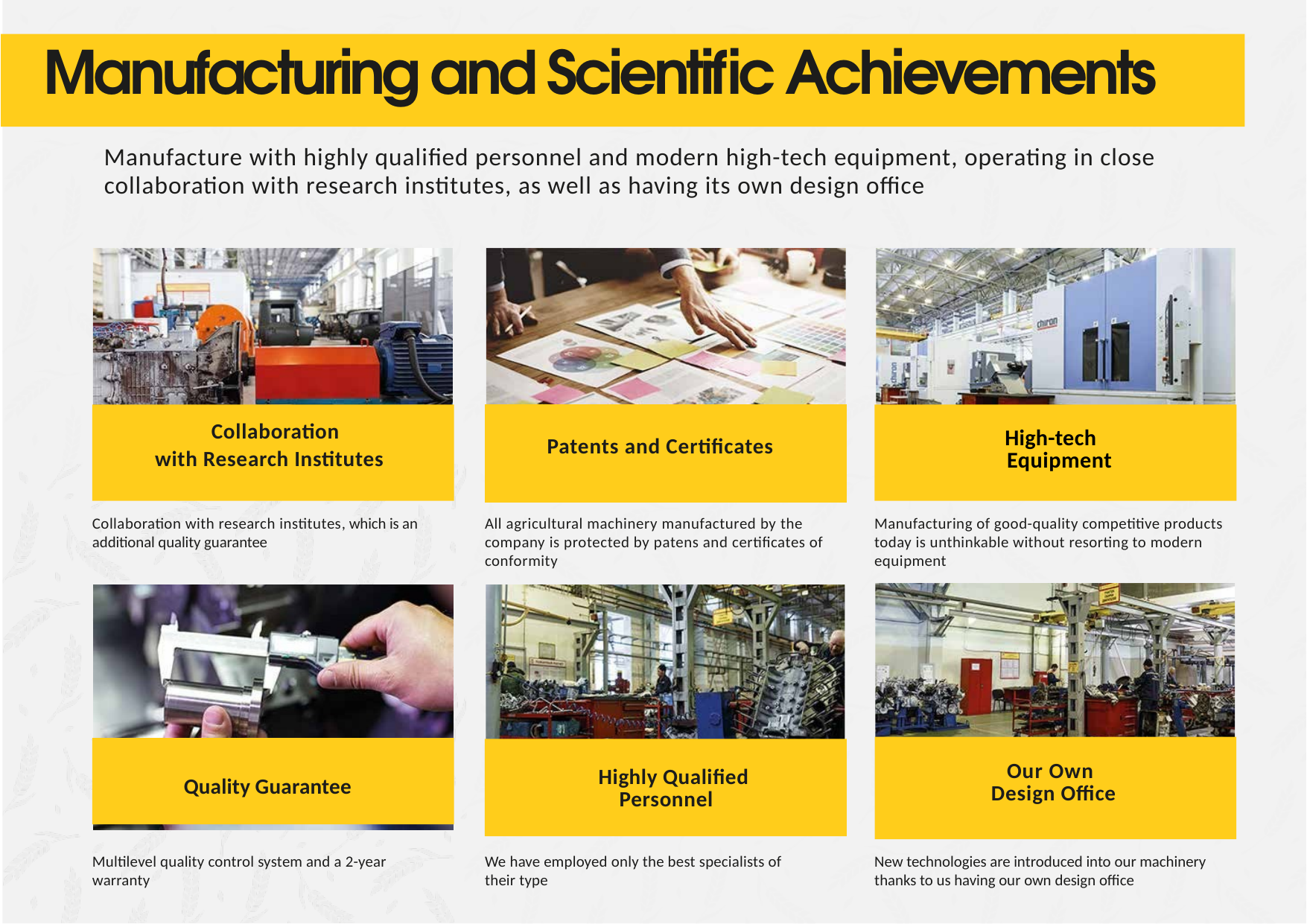

# Manufacturing and Scientific Achievements

Manufacture with highly qualified personnel and modern high-tech equipment, operating in close collaboration with research institutes, as well as having its own design office

Patents and Certificates

Collaboration
High-tech
with Research Institutes
Equipment

Collaboration with research institutes, which is an additional quality guarantee
All agricultural machinery manufactured by the company is protected by patens and certificates of conformity
Manufacturing of good-quality competitive products today is unthinkable without resorting to modern equipment

Quality Guarantee

Our Own
Highly Qualified
Design Office
Personnel
Multilevel quality control system and a 2-year warranty
We have employed only the best specialists of their type
New technologies are introduced into our machinery thanks to us having our own design office